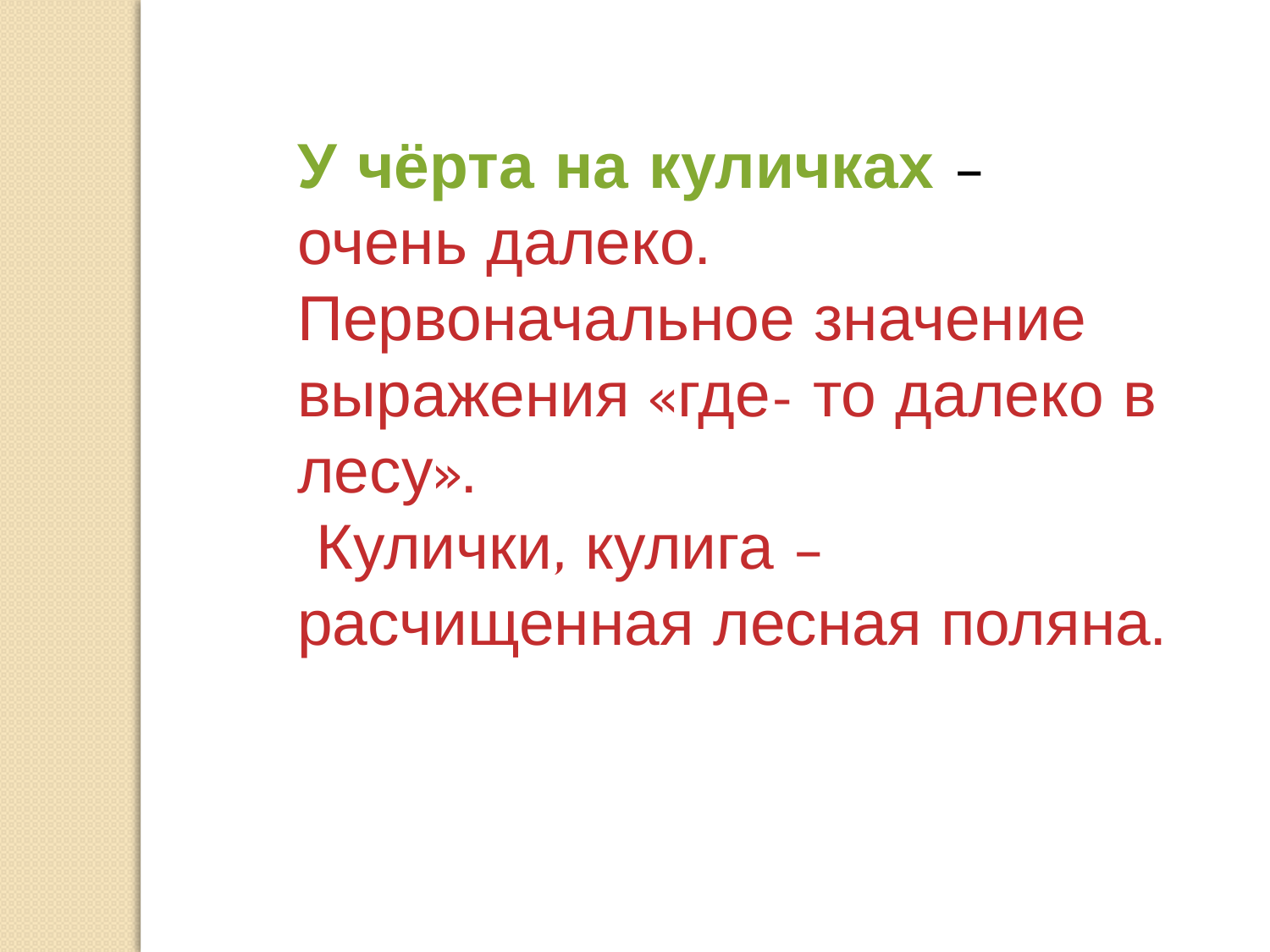

У чёрта на куличках – очень далеко. Первоначальное значение выражения «где- то далеко в лесу».
 Кулички, кулига – расчищенная лесная поляна.